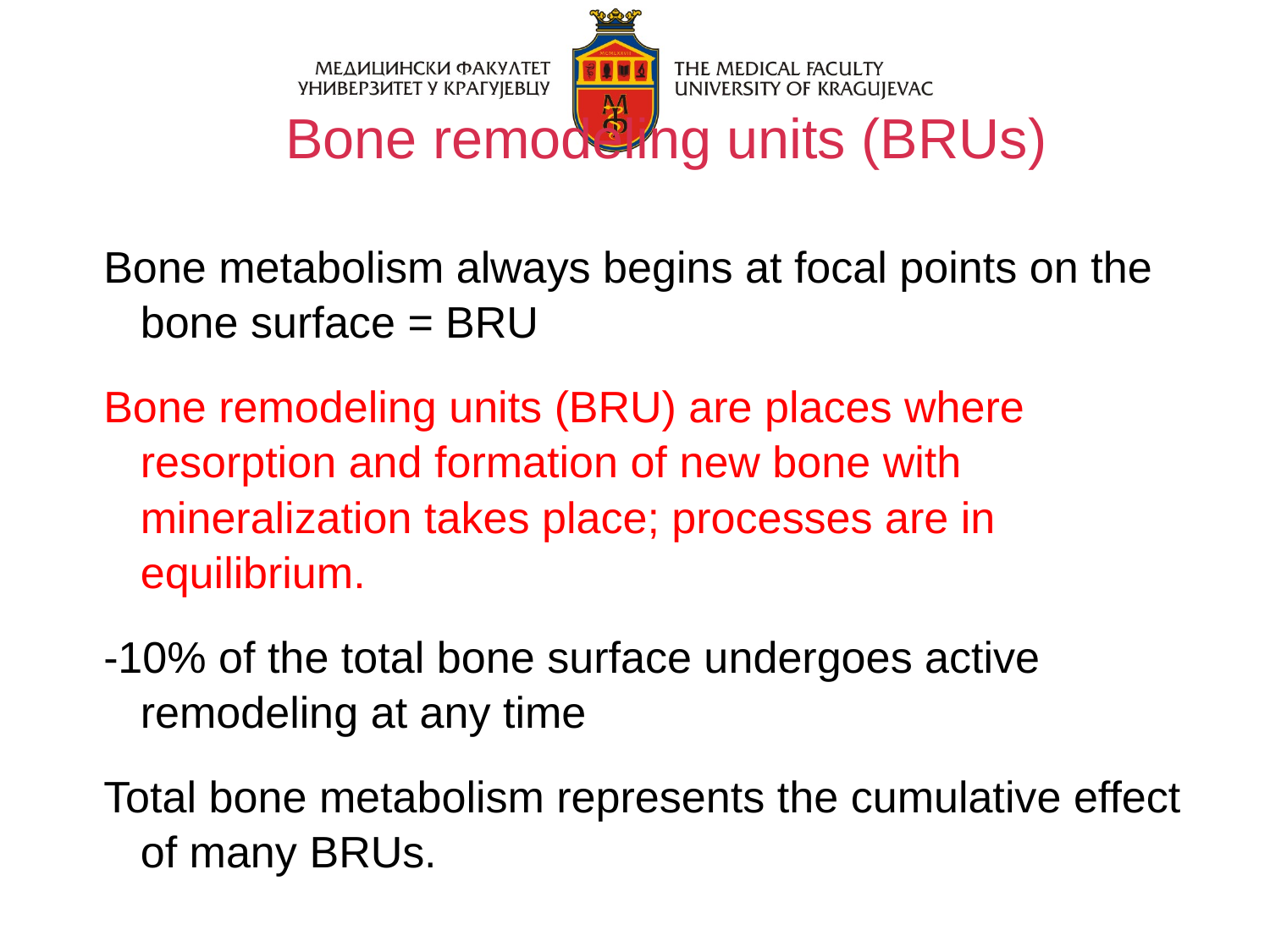

Bone remodeling units (BRUs)
Bone metabolism always begins at focal points on the bone surface = BRU
Bone remodeling units (BRU) are places where resorption and formation of new bone with mineralization takes place; processes are in equilibrium.
-10% of the total bone surface undergoes active remodeling at any time
Total bone metabolism represents the cumulative effect of many BRUs.